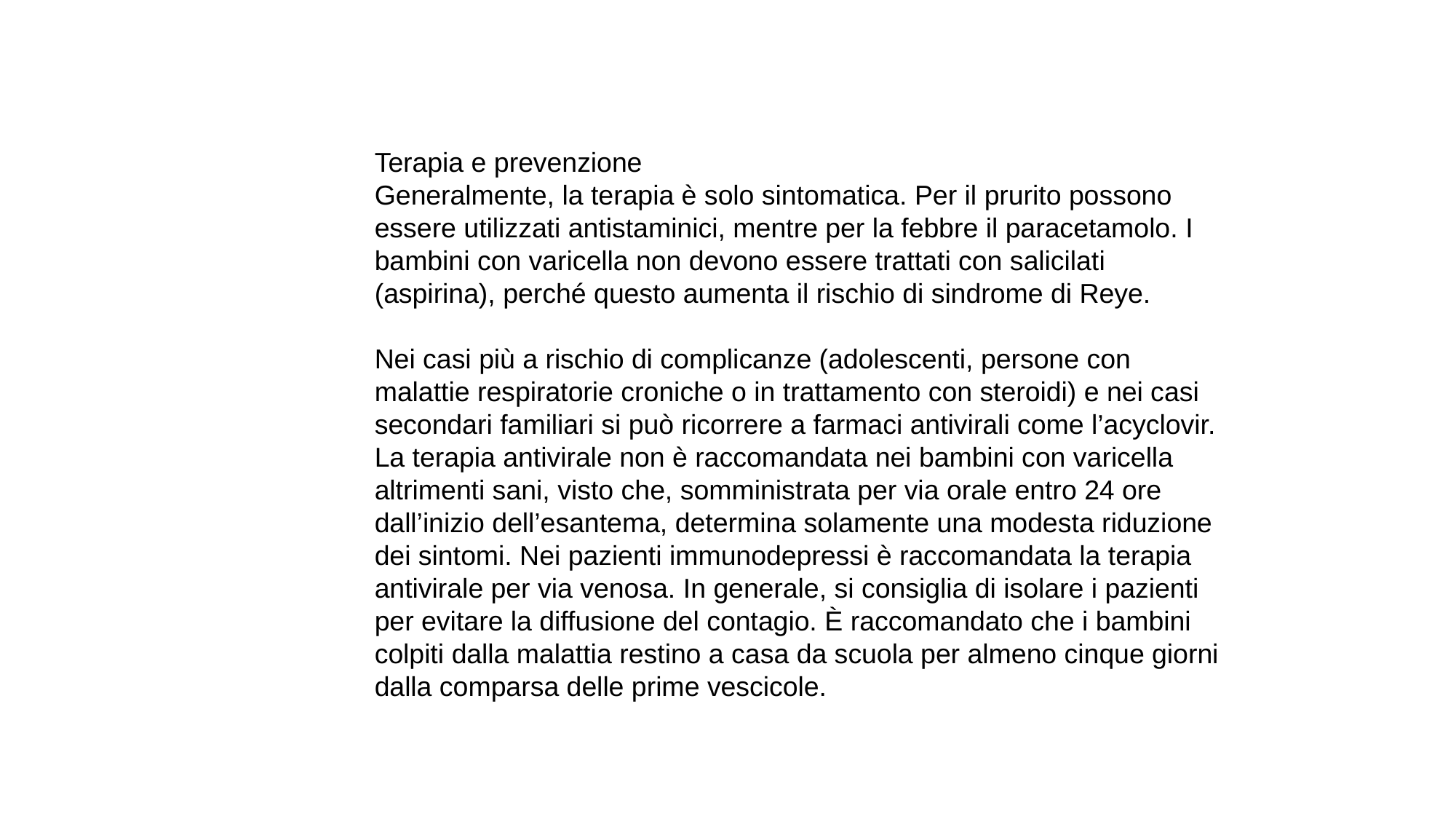

Terapia e prevenzione
Generalmente, la terapia è solo sintomatica. Per il prurito possono essere utilizzati antistaminici, mentre per la febbre il paracetamolo. I bambini con varicella non devono essere trattati con salicilati (aspirina), perché questo aumenta il rischio di sindrome di Reye.

Nei casi più a rischio di complicanze (adolescenti, persone con malattie respiratorie croniche o in trattamento con steroidi) e nei casi secondari familiari si può ricorrere a farmaci antivirali come l’acyclovir. La terapia antivirale non è raccomandata nei bambini con varicella altrimenti sani, visto che, somministrata per via orale entro 24 ore dall’inizio dell’esantema, determina solamente una modesta riduzione dei sintomi. Nei pazienti immunodepressi è raccomandata la terapia antivirale per via venosa. In generale, si consiglia di isolare i pazienti per evitare la diffusione del contagio. È raccomandato che i bambini colpiti dalla malattia restino a casa da scuola per almeno cinque giorni dalla comparsa delle prime vescicole.